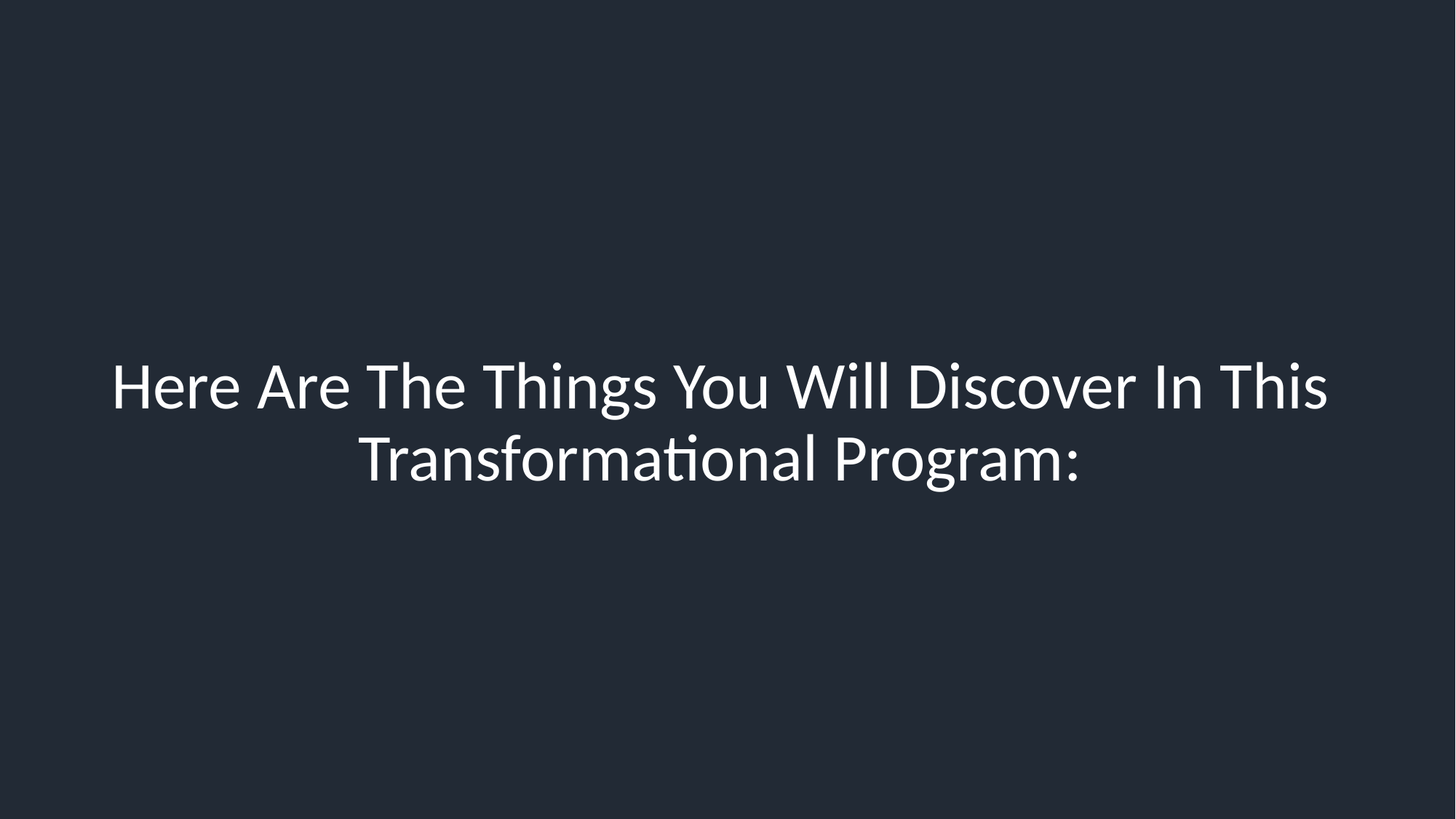

Here Are The Things You Will Discover In This Transformational Program: